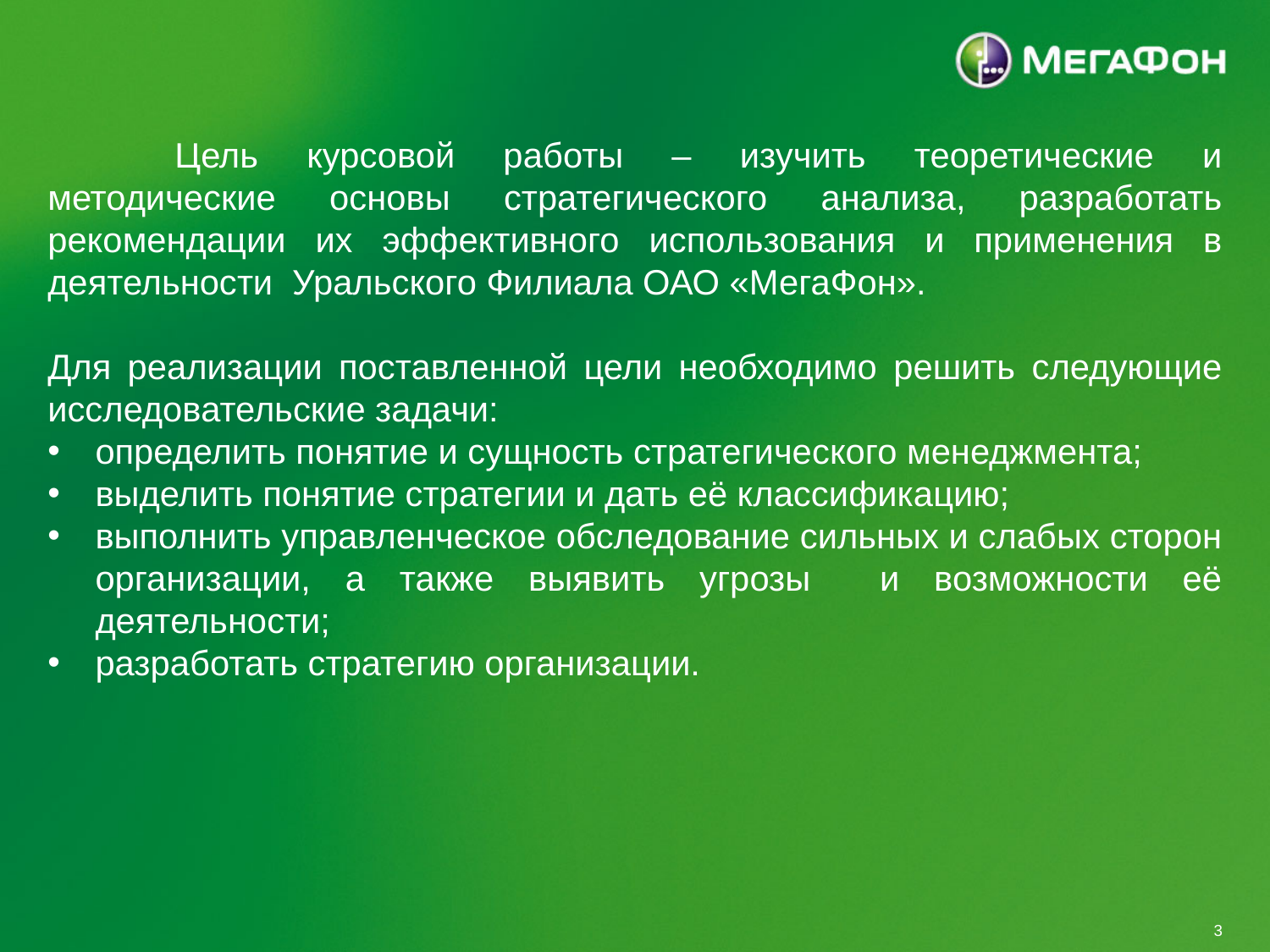

# Цель курсовой работы – изучить теоретические и методические основы стратегического анализа, разработать рекомендации их эффективного использования и применения в деятельности  Уральского Филиала ОАО «МегаФон».
Для реализации поставленной цели необходимо решить следующие исследовательские задачи:
определить понятие и сущность стратегического менеджмента;
выделить понятие стратегии и дать её классификацию;
выполнить управленческое обследование сильных и слабых сторон организации, а также выявить угрозы  и возможности её деятельности;
разработать стратегию организации.

3